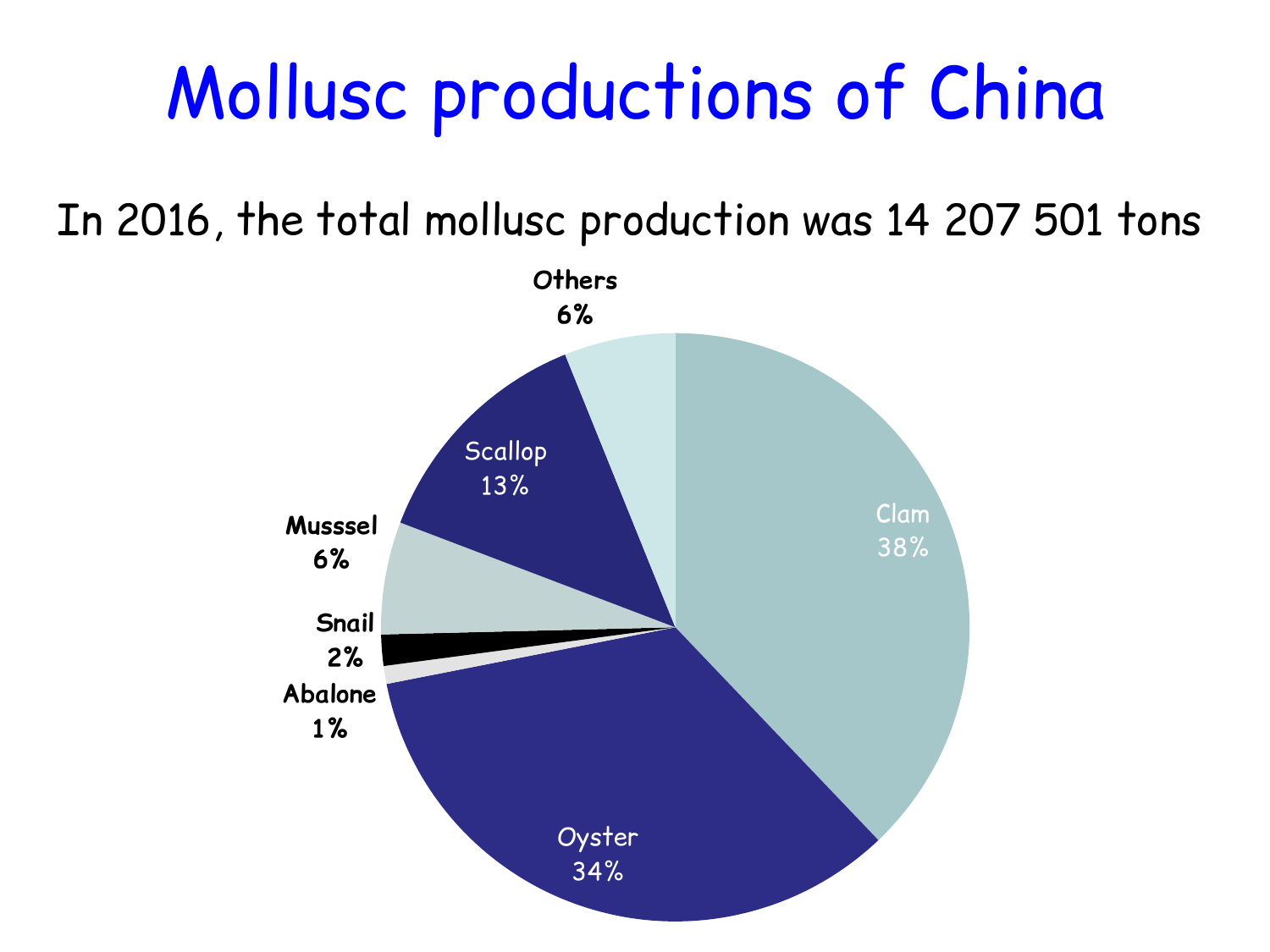

# Mollusc productions of China
In 2016, the total mollusc production was 14 207 501 tons

### Chart

| Category |  |
|---|---|
| Clam | 5382005.0 |
| Oyster | 4834527.0 |
| Abalone | 139797.0 |
| Snail | 243898.0 |
| Musssel | 878771.0 |
| Scallop | 1860534.0 |
| Others | 867969.0 |